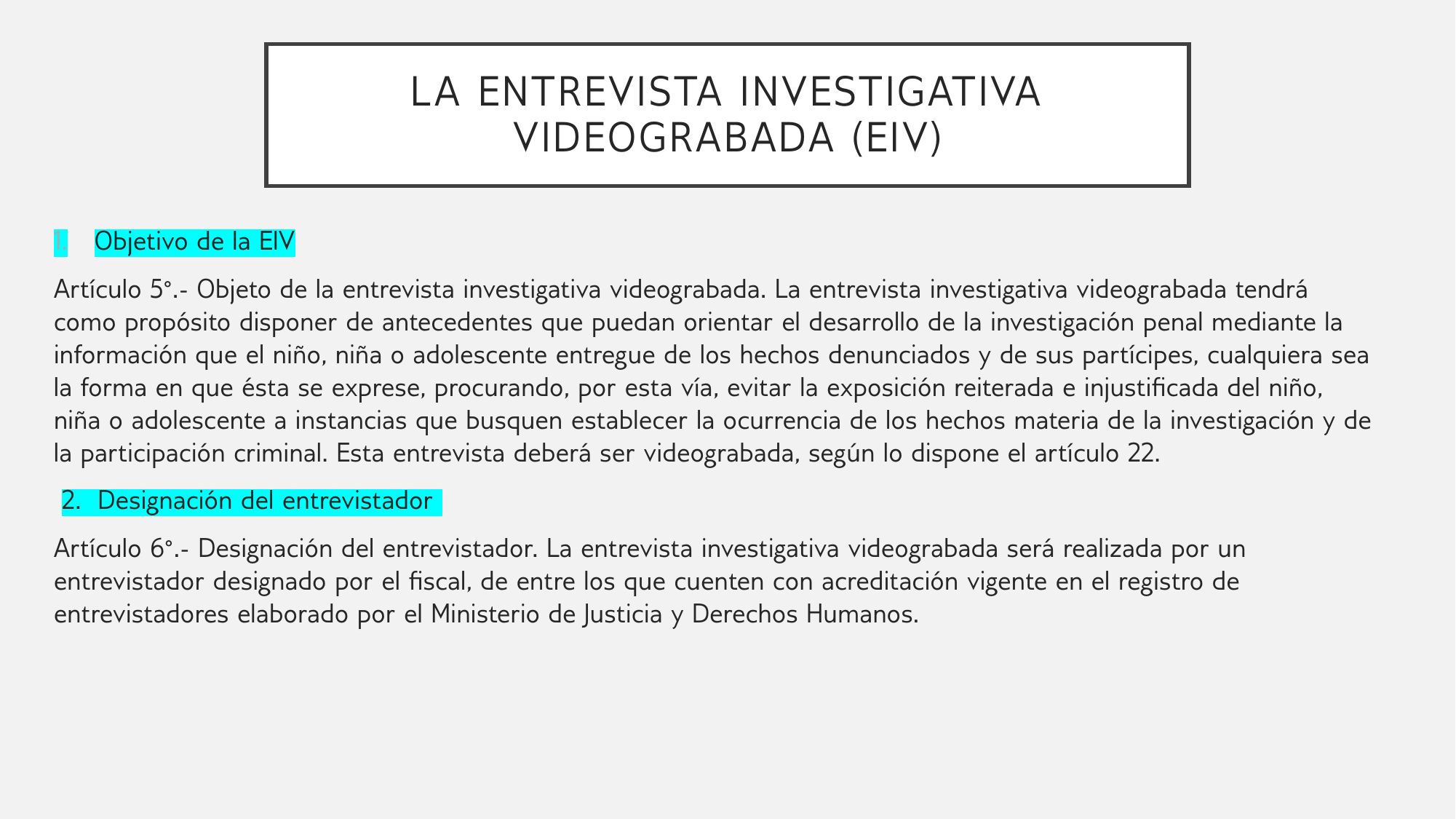

# La entrevista investigativa videograbada (EIV)
Objetivo de la EIV
Artículo 5°.- Objeto de la entrevista investigativa videograbada. La entrevista investigativa videograbada tendrá como propósito disponer de antecedentes que puedan orientar el desarrollo de la investigación penal mediante la información que el niño, niña o adolescente entregue de los hechos denunciados y de sus partícipes, cualquiera sea la forma en que ésta se exprese, procurando, por esta vía, evitar la exposición reiterada e injustificada del niño, niña o adolescente a instancias que busquen establecer la ocurrencia de los hechos materia de la investigación y de la participación criminal. Esta entrevista deberá ser videograbada, según lo dispone el artículo 22.
 2.  Designación del entrevistador
Artículo 6°.- Designación del entrevistador. La entrevista investigativa videograbada será realizada por un entrevistador designado por el fiscal, de entre los que cuenten con acreditación vigente en el registro de entrevistadores elaborado por el Ministerio de Justicia y Derechos Humanos.